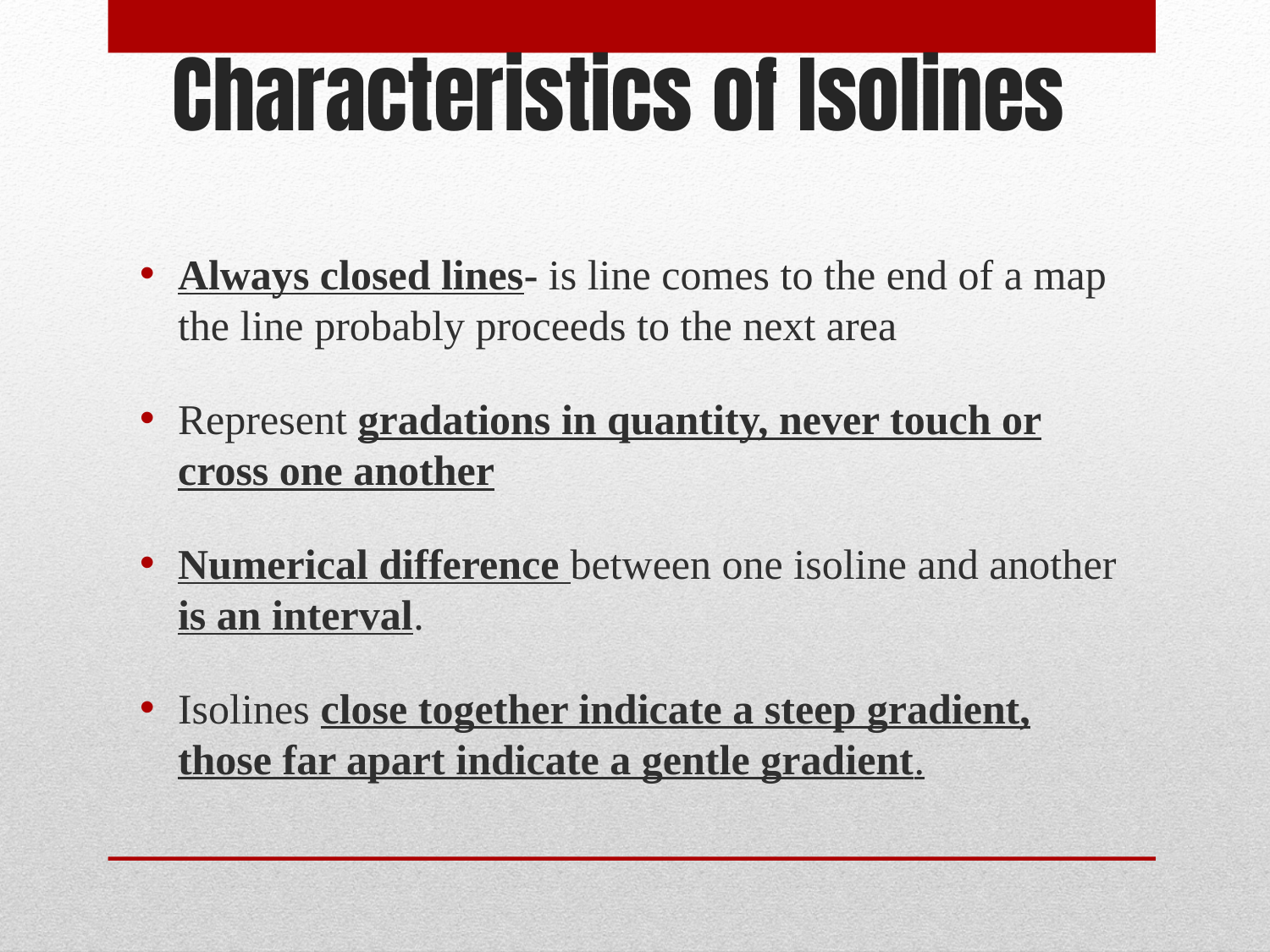

Characteristics of Isolines
Always closed lines- is line comes to the end of a map the line probably proceeds to the next area

Represent gradations in quantity, never touch or cross one another

Numerical difference between one isoline and another is an interval.

Isolines close together indicate a steep gradient, those far apart indicate a gentle gradient.